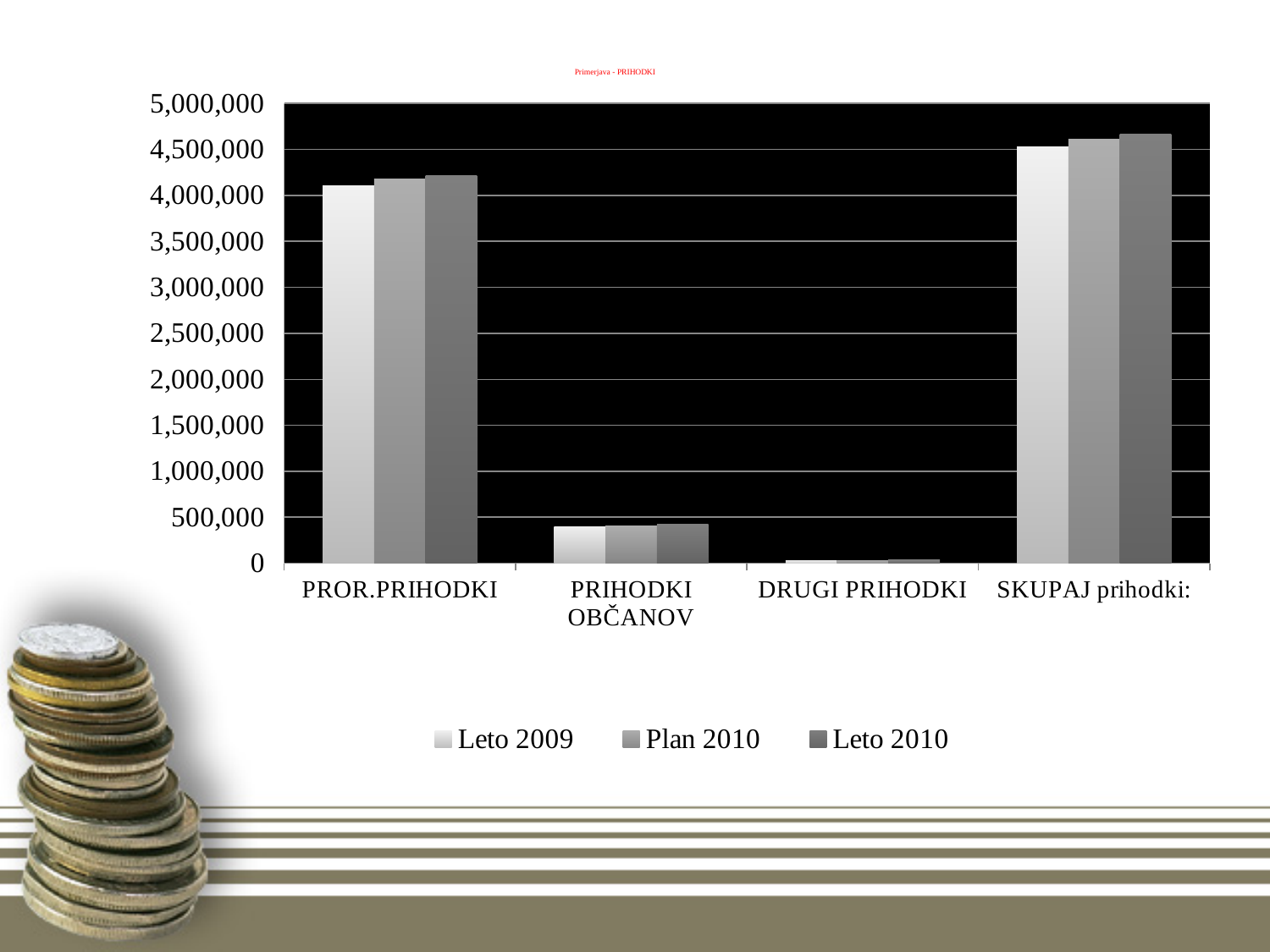

# Primerjava - PRIHODKI

### Chart

| Category | Leto 2009 | Plan 2010 | Leto 2010 |
|---|---|---|---|
| PROR.PRIHODKI | 4100587.32 | 4177943.22 | 4213276.69 |
| PRIHODKI OBČANOV | 395518.4200000001 | 401846.71 | 420572.2900000001 |
| DRUGI PRIHODKI | 29706.920000000006 | 30000.0 | 34200.71 |
| SKUPAJ prihodki: | 4525812.659999999 | 4609789.9300000025 | 4668049.69 |